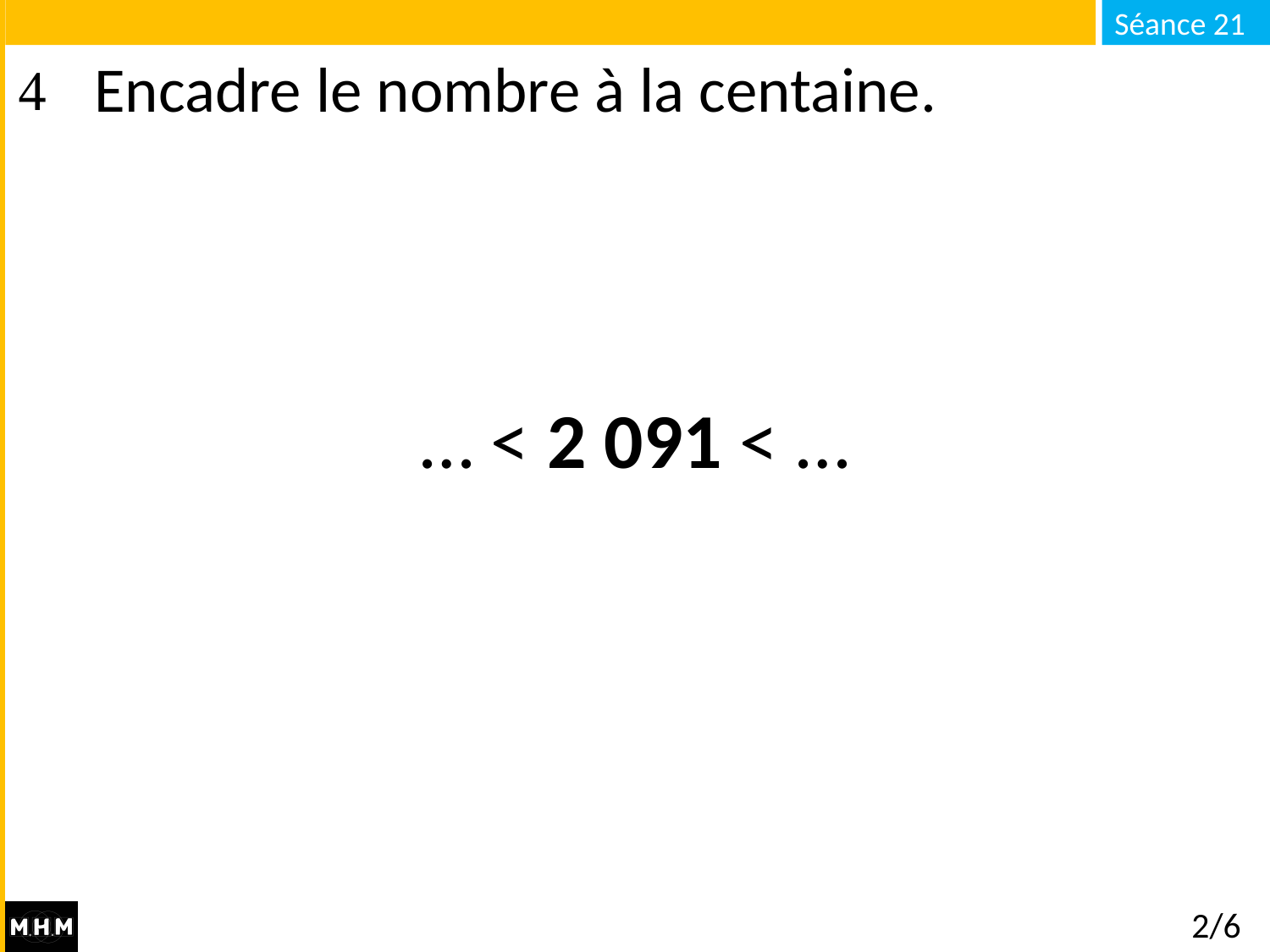

# Encadre le nombre à la centaine.
… < 2 091 < …
2/6